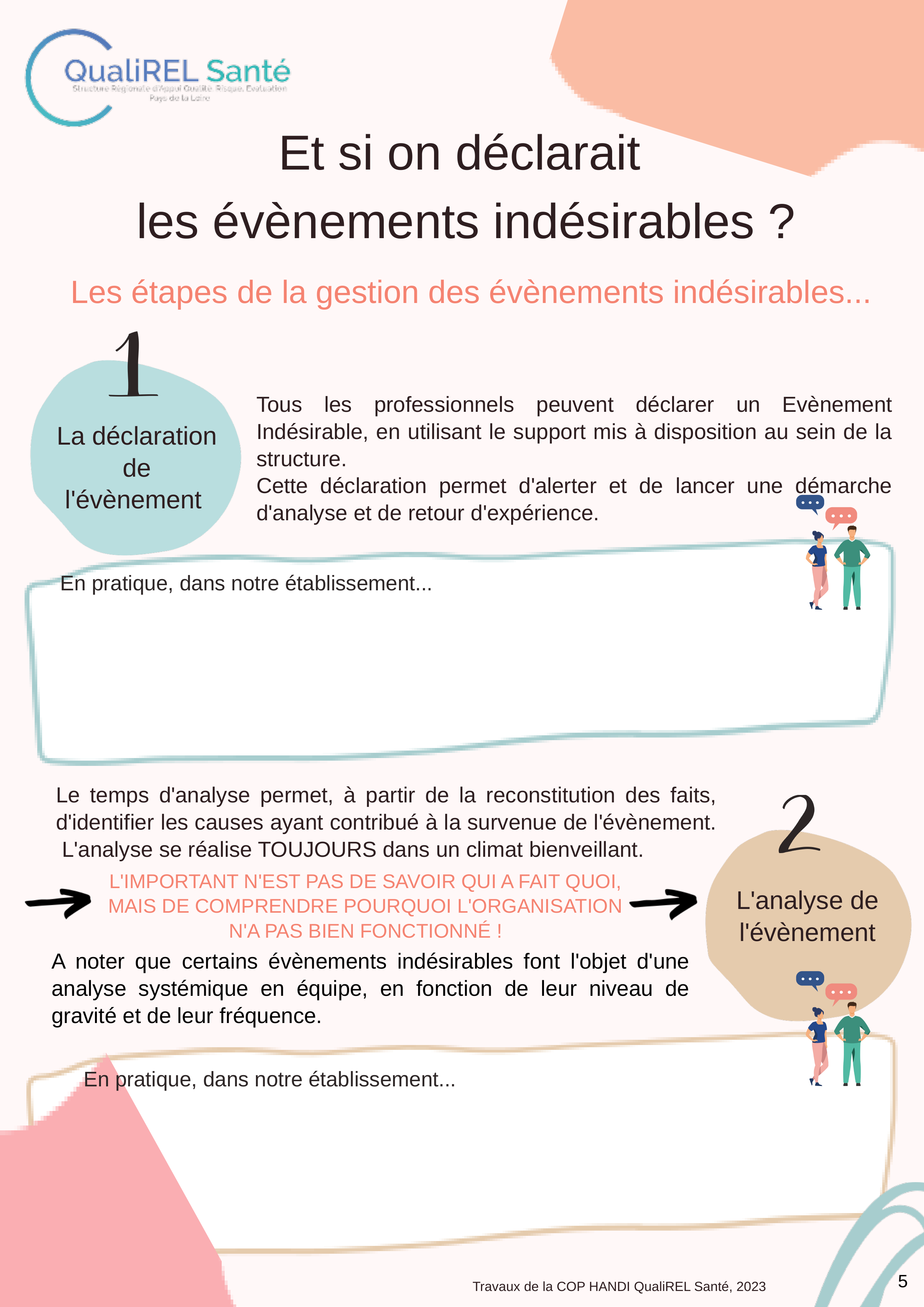

Et si on déclarait
les évènements indésirables ?
Les étapes de la gestion des évènements indésirables...

Tous les professionnels peuvent déclarer un Evènement Indésirable, en utilisant le support mis à disposition au sein de la structure.
Cette déclaration permet d'alerter et de lancer une démarche d'analyse et de retour d'expérience.
La déclaration de l'évènement

En pratique, dans notre établissement...
Le temps d'analyse permet, à partir de la reconstitution des faits, d'identifier les causes ayant contribué à la survenue de l'évènement.  L'analyse se réalise TOUJOURS dans un climat bienveillant.

L'IMPORTANT N'EST PAS DE SAVOIR QUI A FAIT QUOI, MAIS DE COMPRENDRE POURQUOI L'ORGANISATION N'A PAS BIEN FONCTIONNÉ !
L'analyse de l'évènement

A noter que certains évènements indésirables font l'objet d'une analyse systémique en équipe, en fonction de leur niveau de gravité et de leur fréquence.

En pratique, dans notre établissement...

Travaux de la COP HANDI QualiREL Santé, 2023
5